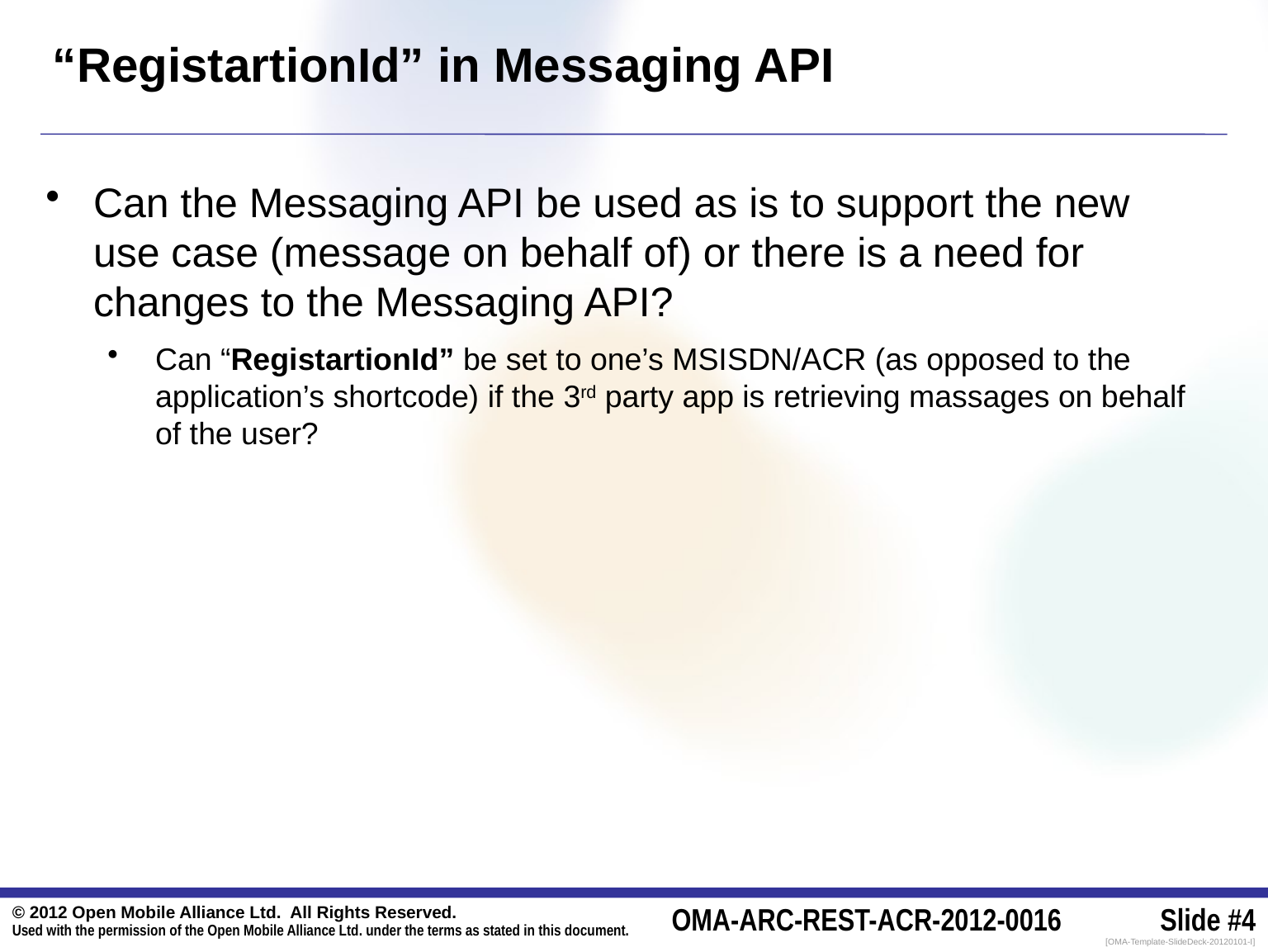

“RegistartionId” in Messaging API
Can the Messaging API be used as is to support the new use case (message on behalf of) or there is a need for changes to the Messaging API?
Can “RegistartionId” be set to one’s MSISDN/ACR (as opposed to the application’s shortcode) if the 3rd party app is retrieving massages on behalf of the user?